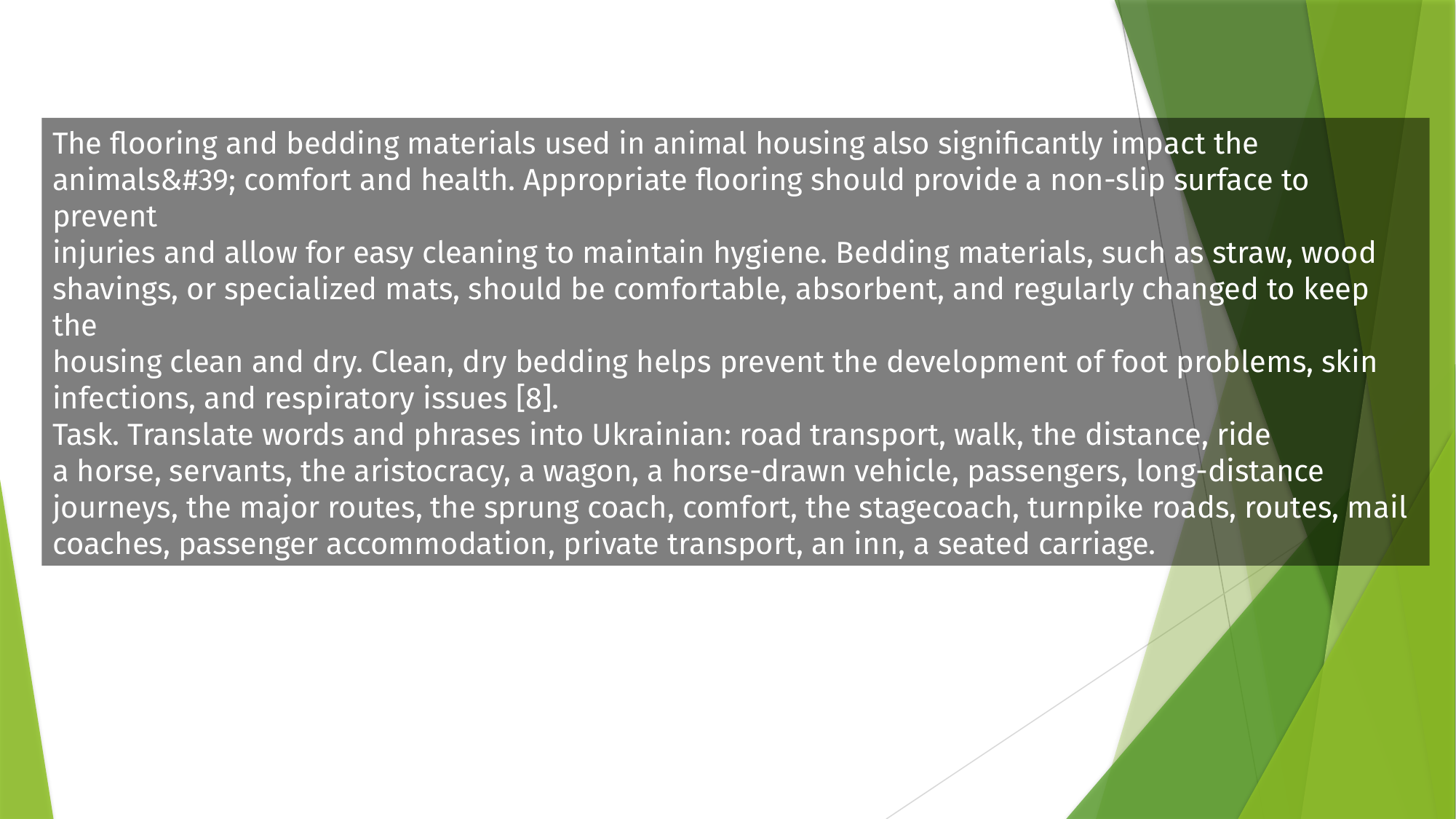

The flooring and bedding materials used in animal housing also significantly impact the
animals&#39; comfort and health. Appropriate flooring should provide a non-slip surface to prevent
injuries and allow for easy cleaning to maintain hygiene. Bedding materials, such as straw, wood
shavings, or specialized mats, should be comfortable, absorbent, and regularly changed to keep the
housing clean and dry. Clean, dry bedding helps prevent the development of foot problems, skin
infections, and respiratory issues [8].
Task. Translate words and phrases into Ukrainian: road transport, walk, the distance, ride
a horse, servants, the aristocracy, a wagon, a horse-drawn vehicle, passengers, long-distance
journeys, the major routes, the sprung coach, comfort, the stagecoach, turnpike roads, routes, mail
coaches, passenger accommodation, private transport, an inn, a seated carriage.